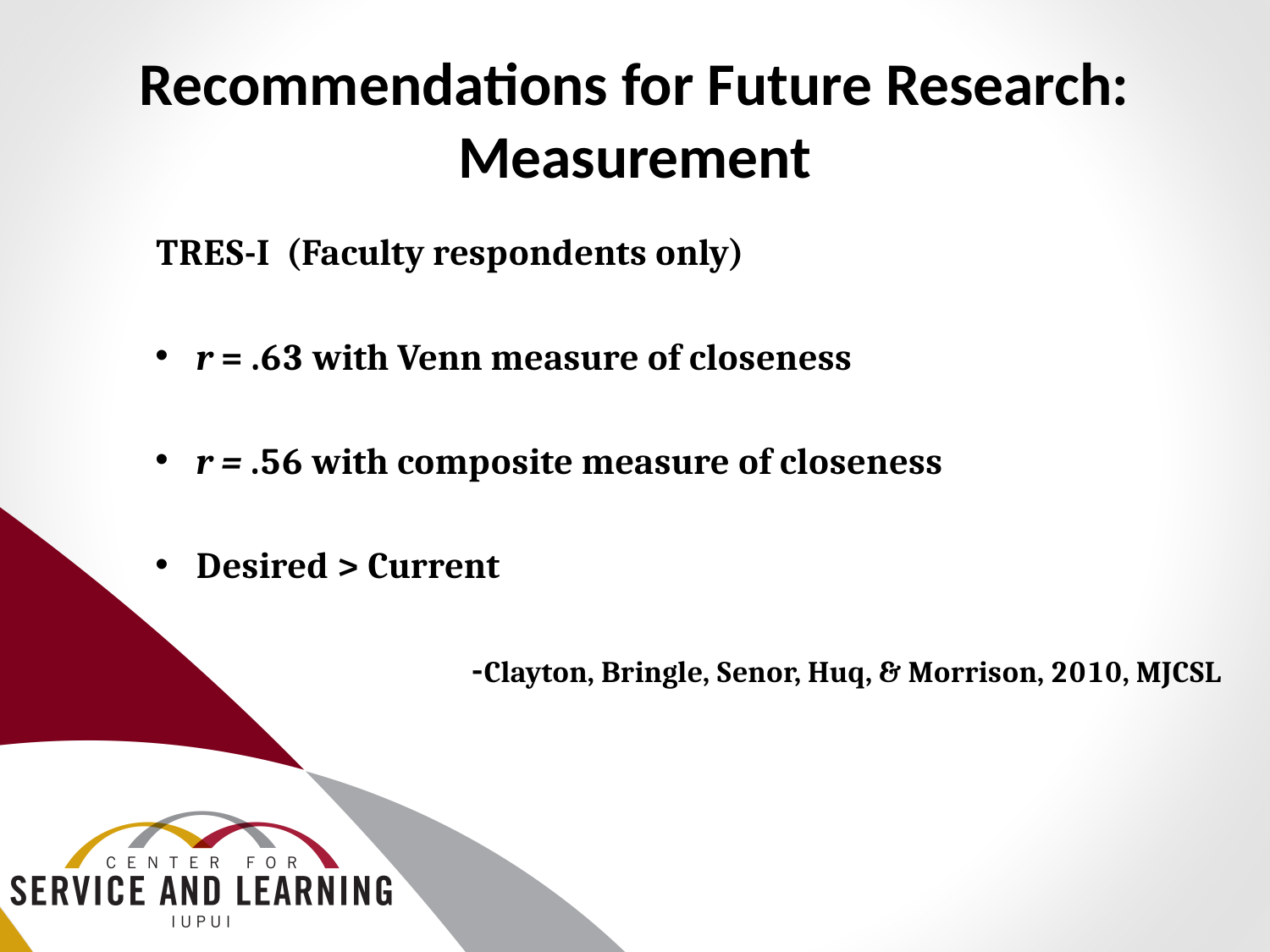

# Recommendations for Future Research: Measurement
TRES-I  (Faculty respondents only)

r = .63 with Venn measure of closeness

r = .56 with composite measure of closeness

Desired > Current

-Clayton, Bringle, Senor, Huq, & Morrison, 2010, MJCSL